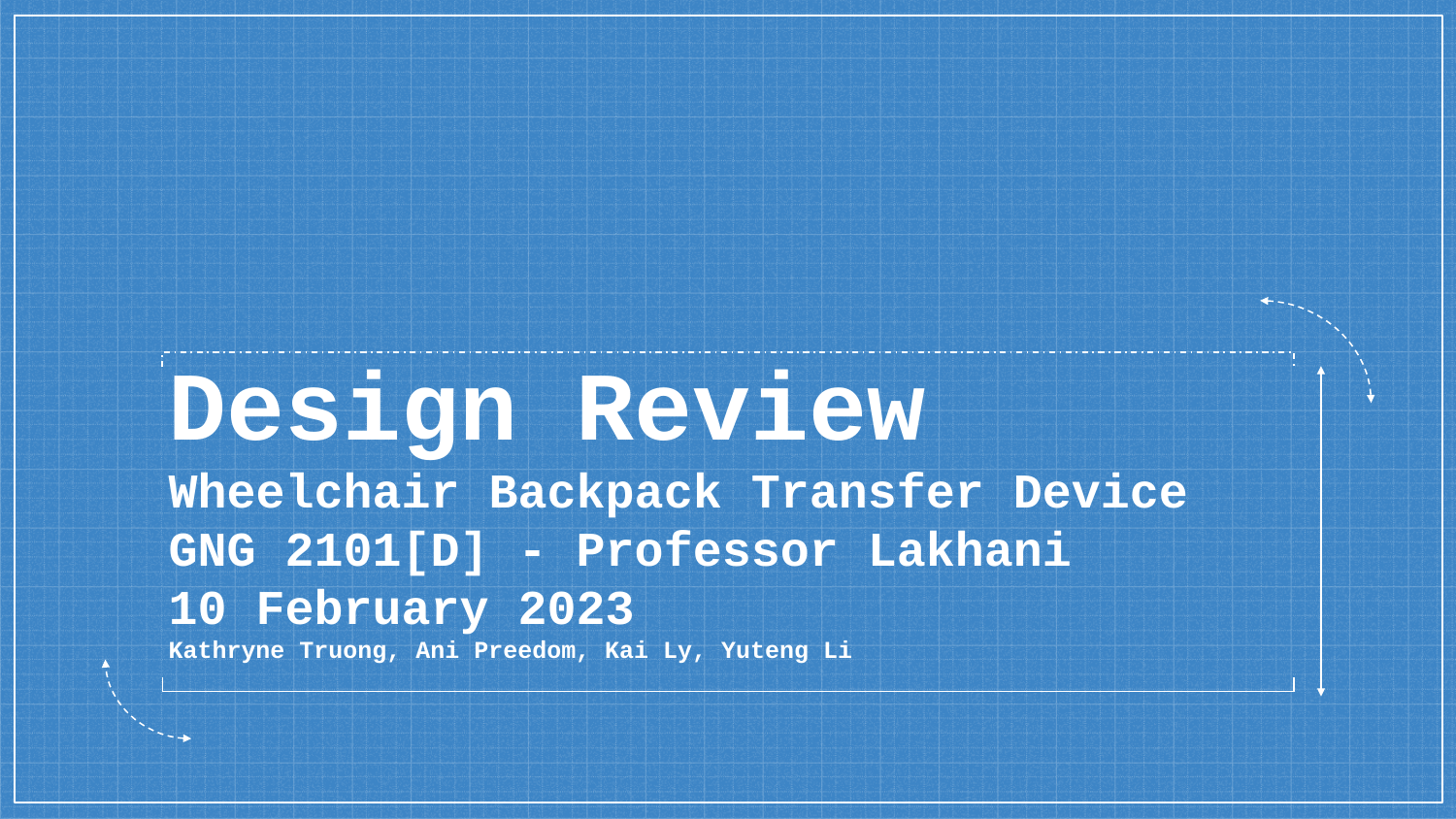

# Design Review
Wheelchair Backpack Transfer Device
GNG 2101[D] - Professor Lakhani
10 February 2023
Kathryne Truong, Ani Preedom, Kai Ly, Yuteng Li